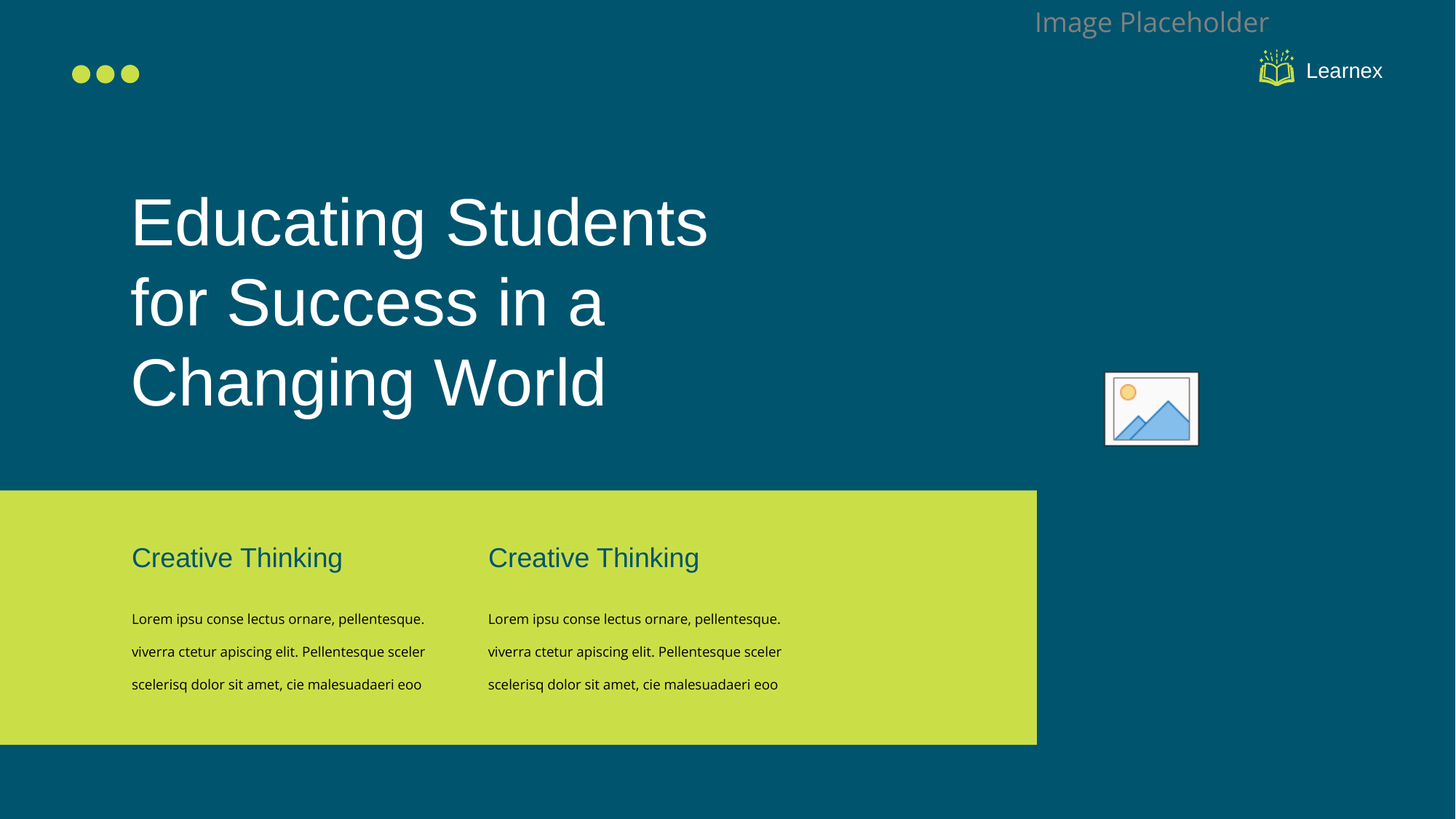

Learnex

Educating Students for Success in a Changing World

Creative Thinking
Creative Thinking
Lorem ipsu conse lectus ornare, pellentesque. viverra ctetur apiscing elit. Pellentesque sceler scelerisq dolor sit amet, cie malesuadaeri eoo
Lorem ipsu conse lectus ornare, pellentesque. viverra ctetur apiscing elit. Pellentesque sceler scelerisq dolor sit amet, cie malesuadaeri eoo